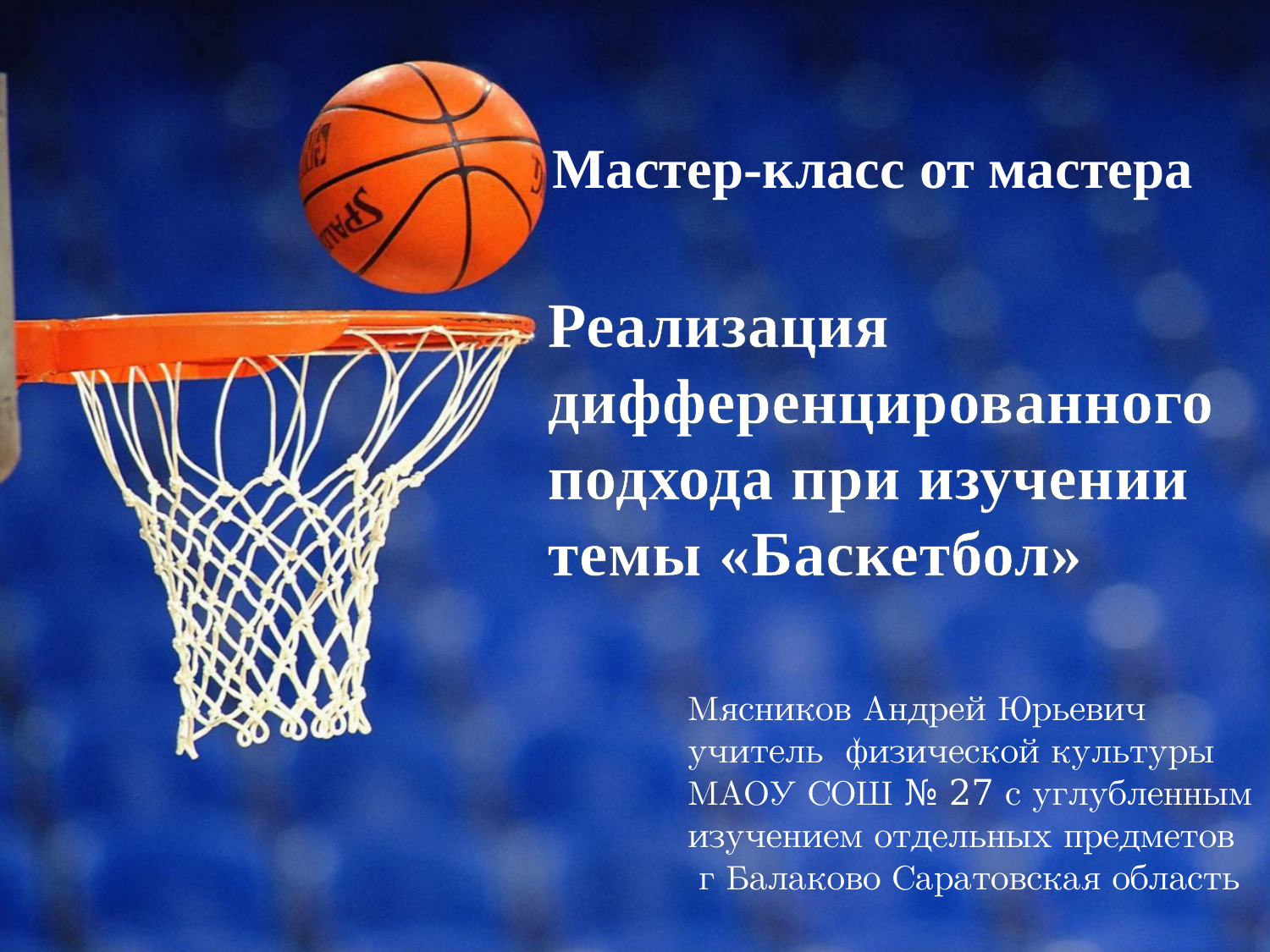

# Мастер-класс от мастера
Реализация дифференцированного подхода при изучении темы «Баскетбол»

Мясников Андрей Юрьевич
учитель  физической культуры
МАОУ СОШ № 27 с углубленным изучением отдельных предметов
 г Балаково Саратовская область